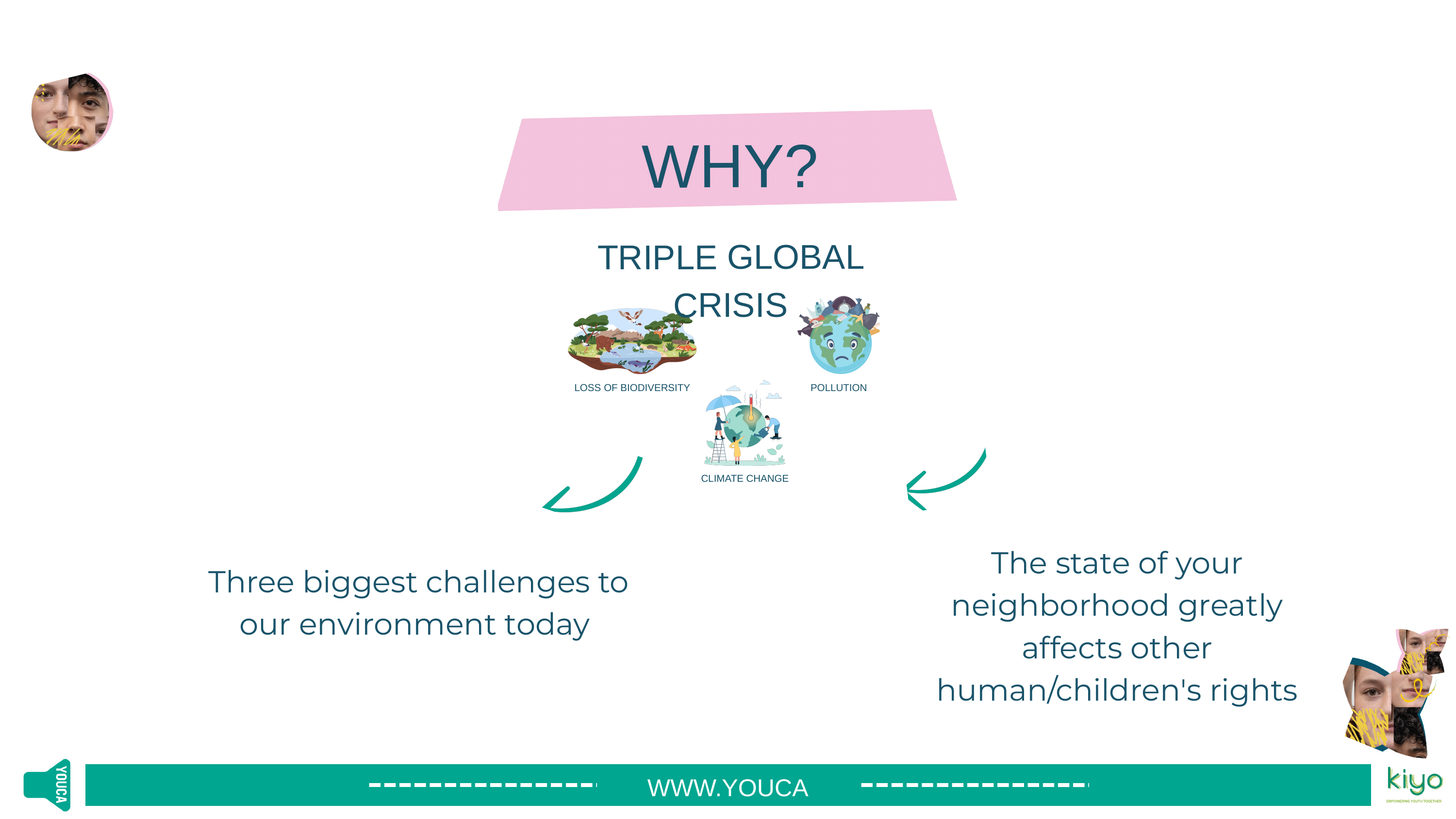

WHY?
TRIPLE GLOBAL CRISIS

LOSS OF BIODIVERSITY
POLLUTION

CLIMATE CHANGE

 Three biggest challenges to our environment today
The state of your neighborhood greatly affects other human/children's rights

WWW.YOUCA.BE